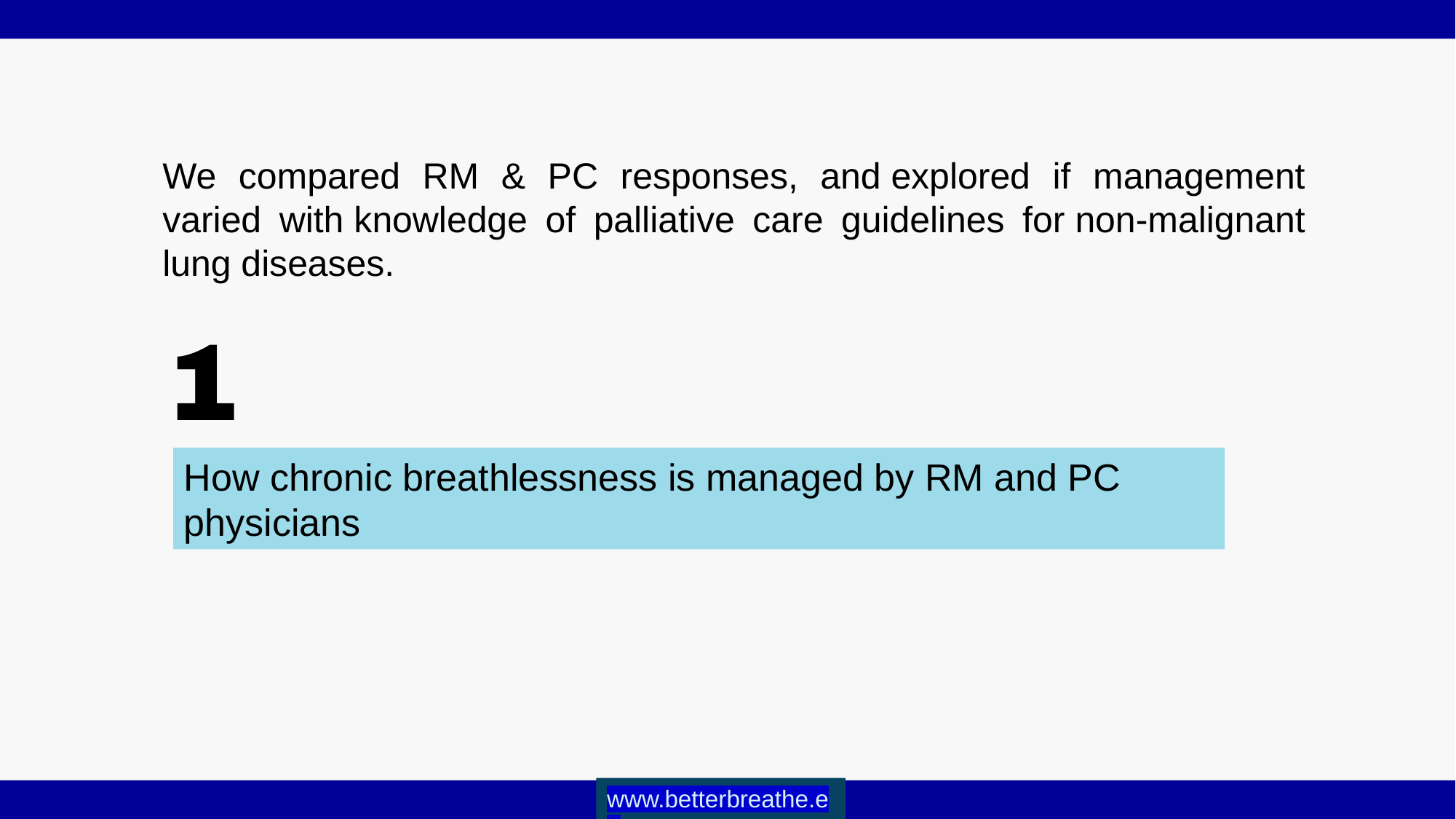

We compared RM & PC responses, and explored if management varied with knowledge of palliative care guidelines for non-malignant lung diseases.
1
How chronic breathlessness is managed by RM and PC physicians
www.betterbreathe.eu